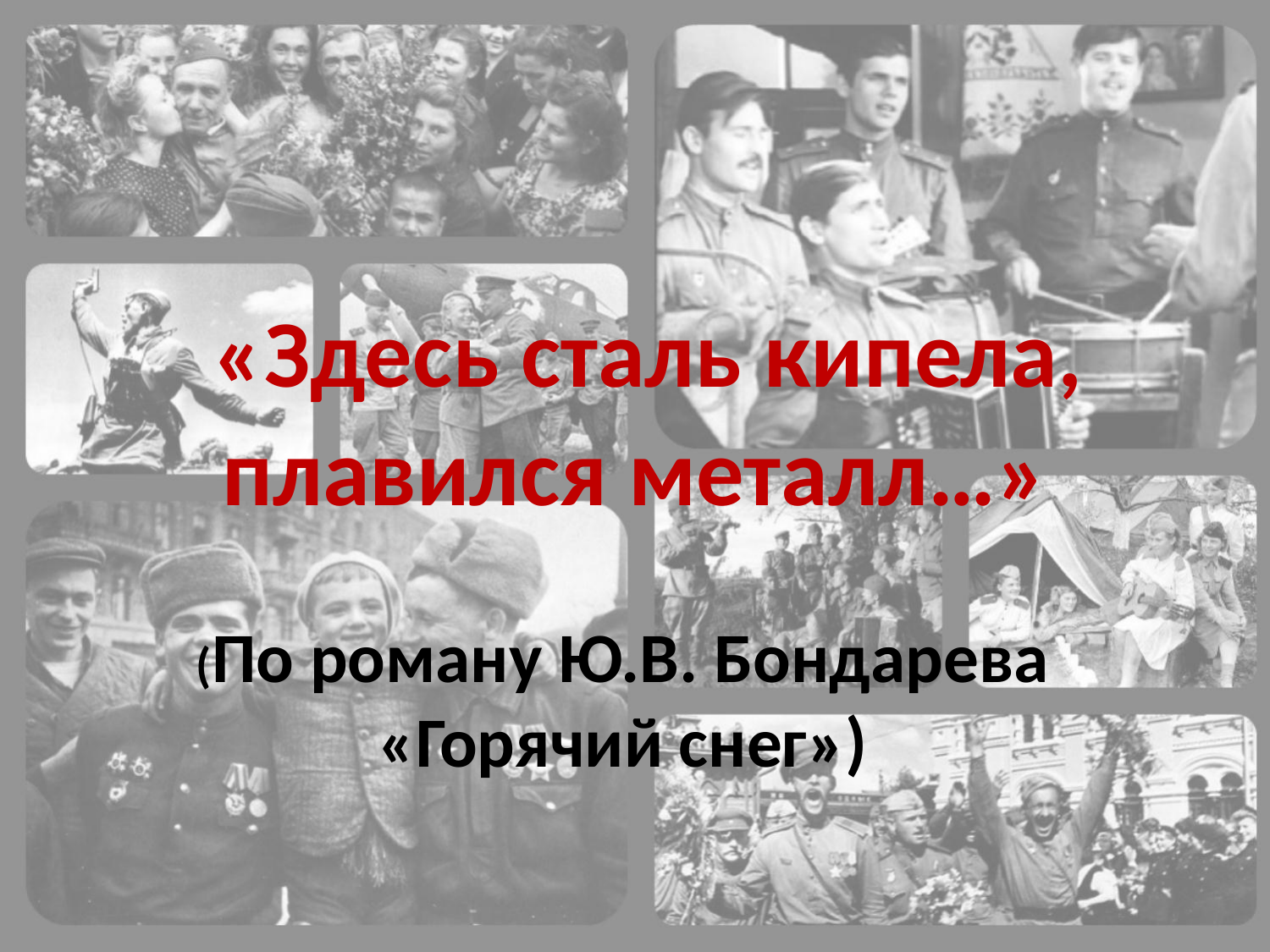

# «Здесь сталь кипела, плавился металл…»
(По роману Ю.В. Бондарева «Горячий снег»)